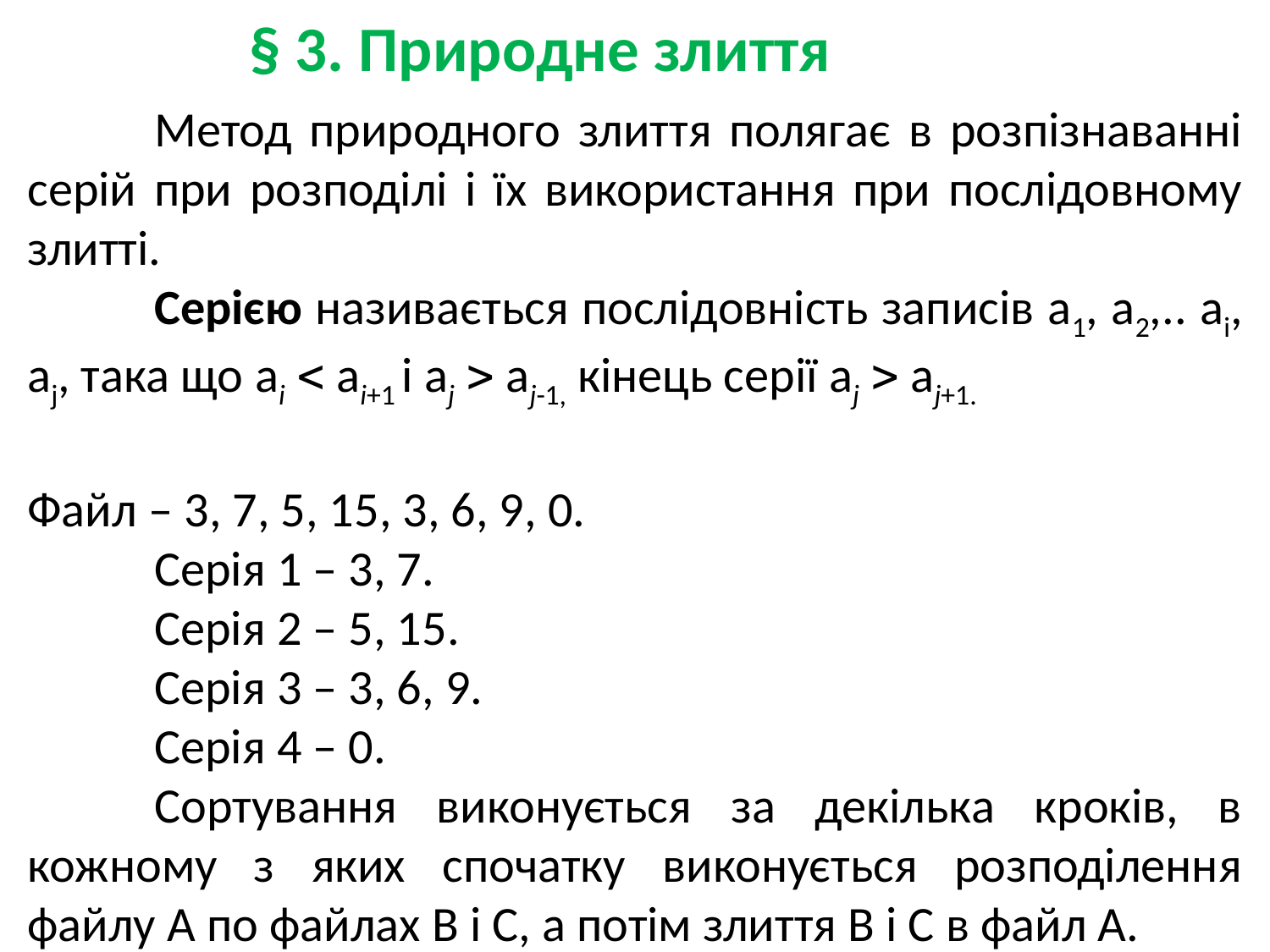

§ 3. Природне злиття
	Метод природного злиття полягає в розпізнаванні серій при розподілі і їх використання при послідовному злитті.
	Серією називається послідовність записів а1, а2,.. аі, аj, така що аі < аі+1 і aj > aj-1, кінець серії aj > aj+1.

Файл – 3, 7, 5, 15, 3, 6, 9, 0.
	Серія 1 – 3, 7.
	Серія 2 – 5, 15.
	Серія 3 – 3, 6, 9.
	Серія 4 – 0.
	Сортування виконується за декілька кроків, в кожному з яких спочатку виконується розподілення файлу А по файлах В і С, а потім злиття В і С в файл А.